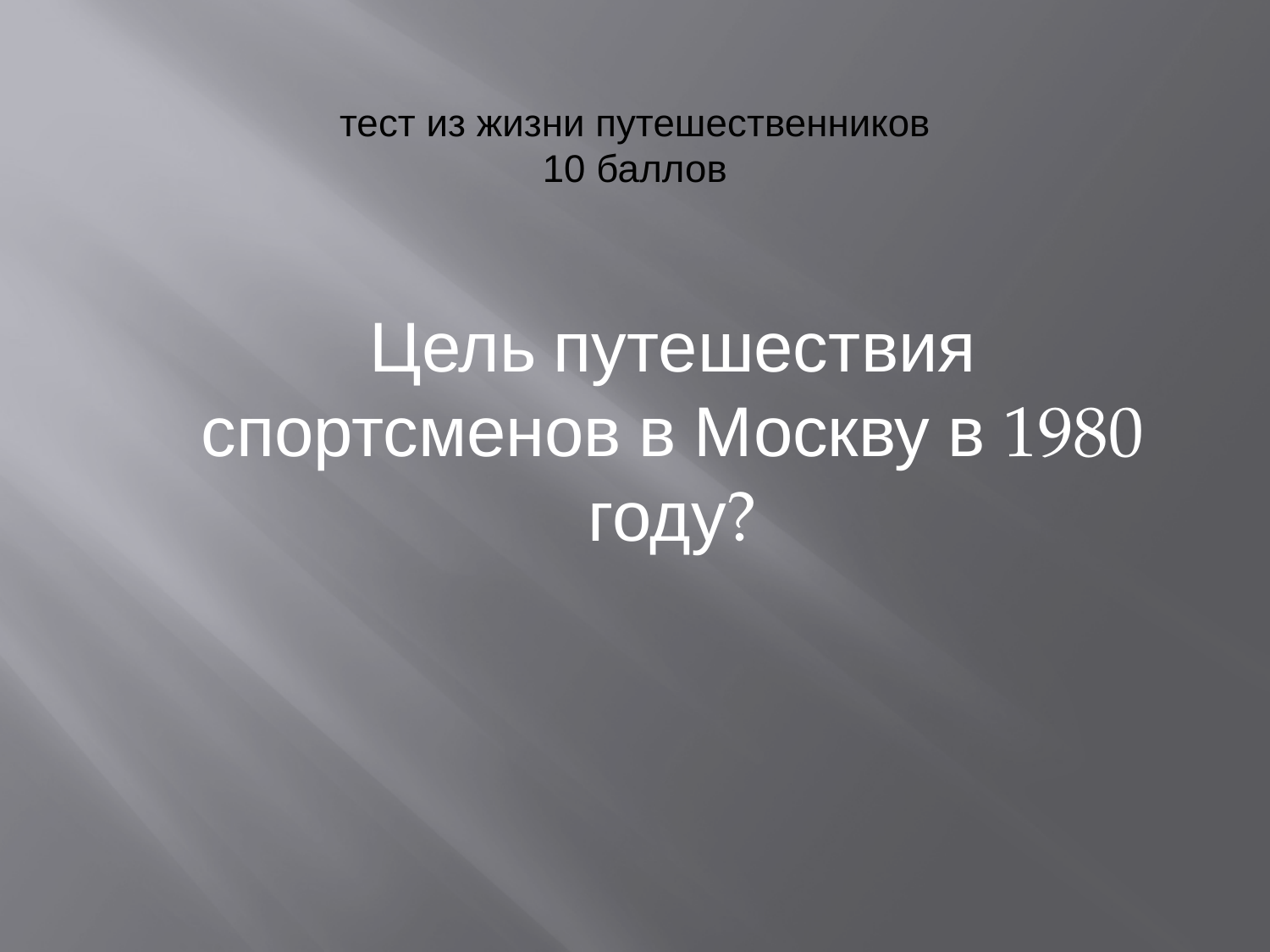

# тест из жизни путешественников 10 баллов

	Цель путешествия спортсменов в Москву в 1980 году?